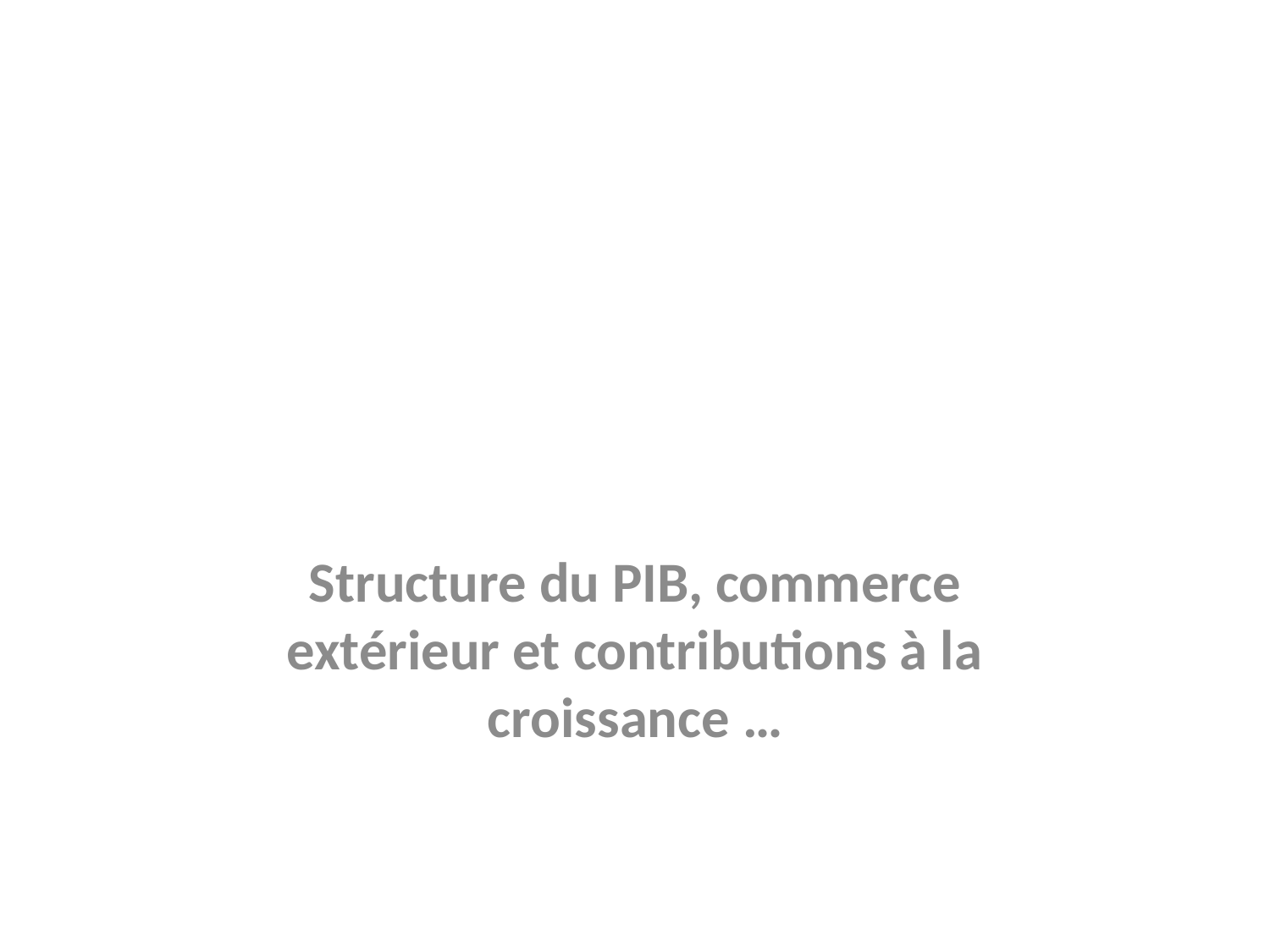

Structure du PIB, commerce extérieur et contributions à la croissance …